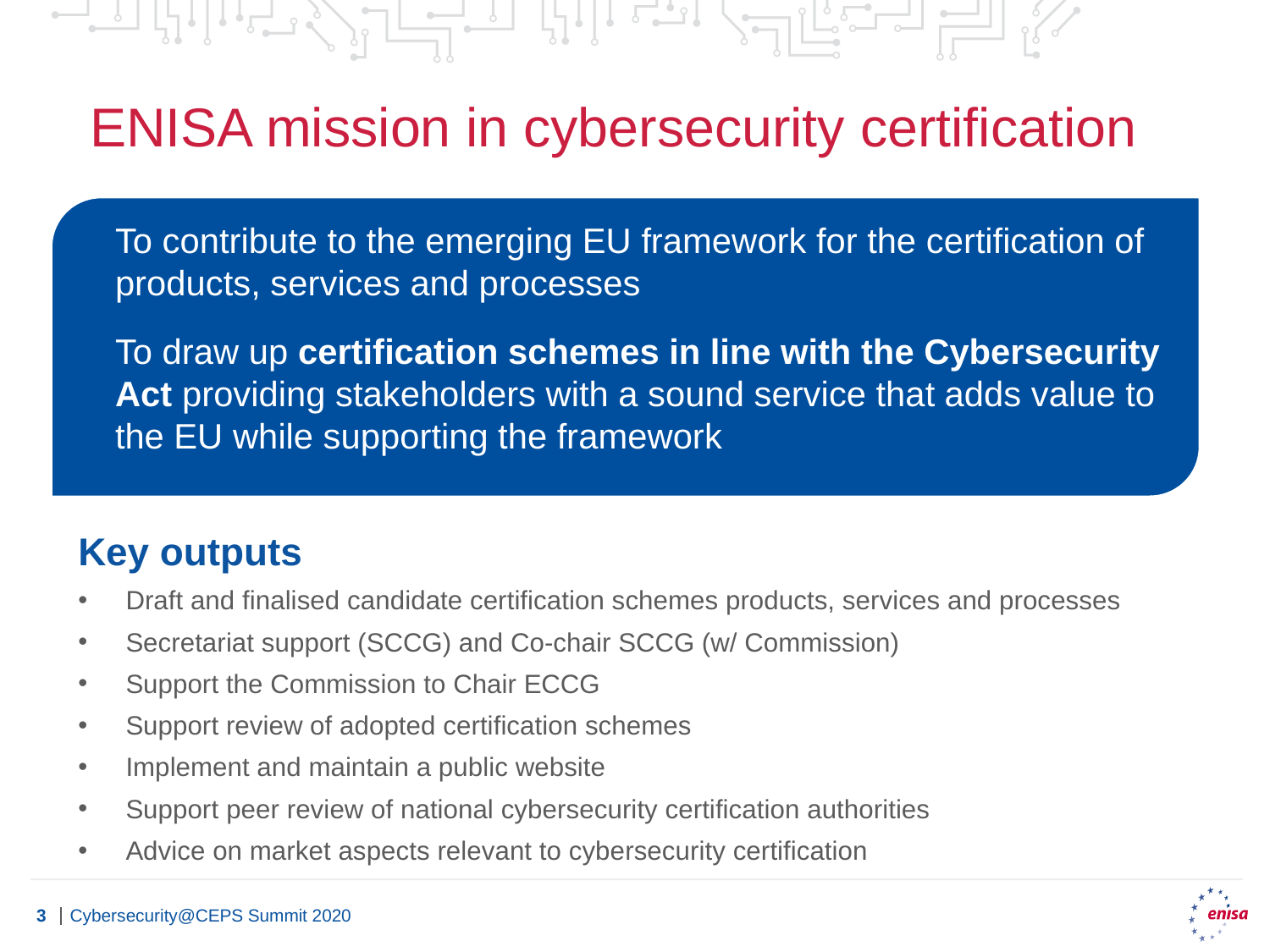

# ENISA mission in cybersecurity certification
To contribute to the emerging EU framework for the certification of products, services and processes
To draw up certification schemes in line with the Cybersecurity Act providing stakeholders with a sound service that adds value to the EU while supporting the framework
Key outputs
Draft and finalised candidate certification schemes products, services and processes
Secretariat support (SCCG) and Co-chair SCCG (w/ Commission)
Support the Commission to Chair ECCG
Support review of adopted certification schemes
Implement and maintain a public website
Support peer review of national cybersecurity certification authorities
Advice on market aspects relevant to cybersecurity certification
Cybersecurity@CEPS Summit 2020